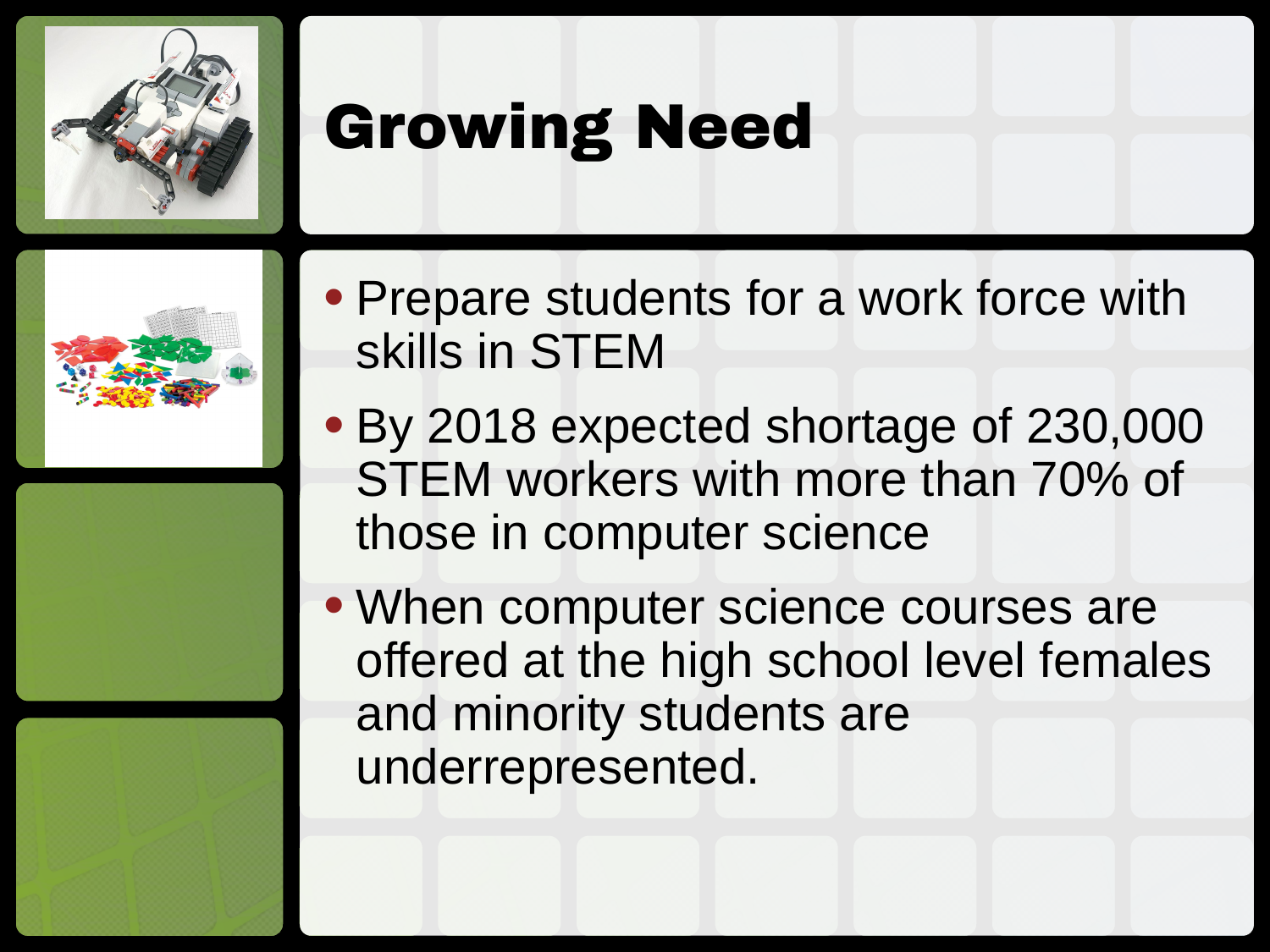

# Growing Need
Prepare students for a work force with skills in STEM
By 2018 expected shortage of 230,000 STEM workers with more than 70% of those in computer science
When computer science courses are offered at the high school level females and minority students are underrepresented.